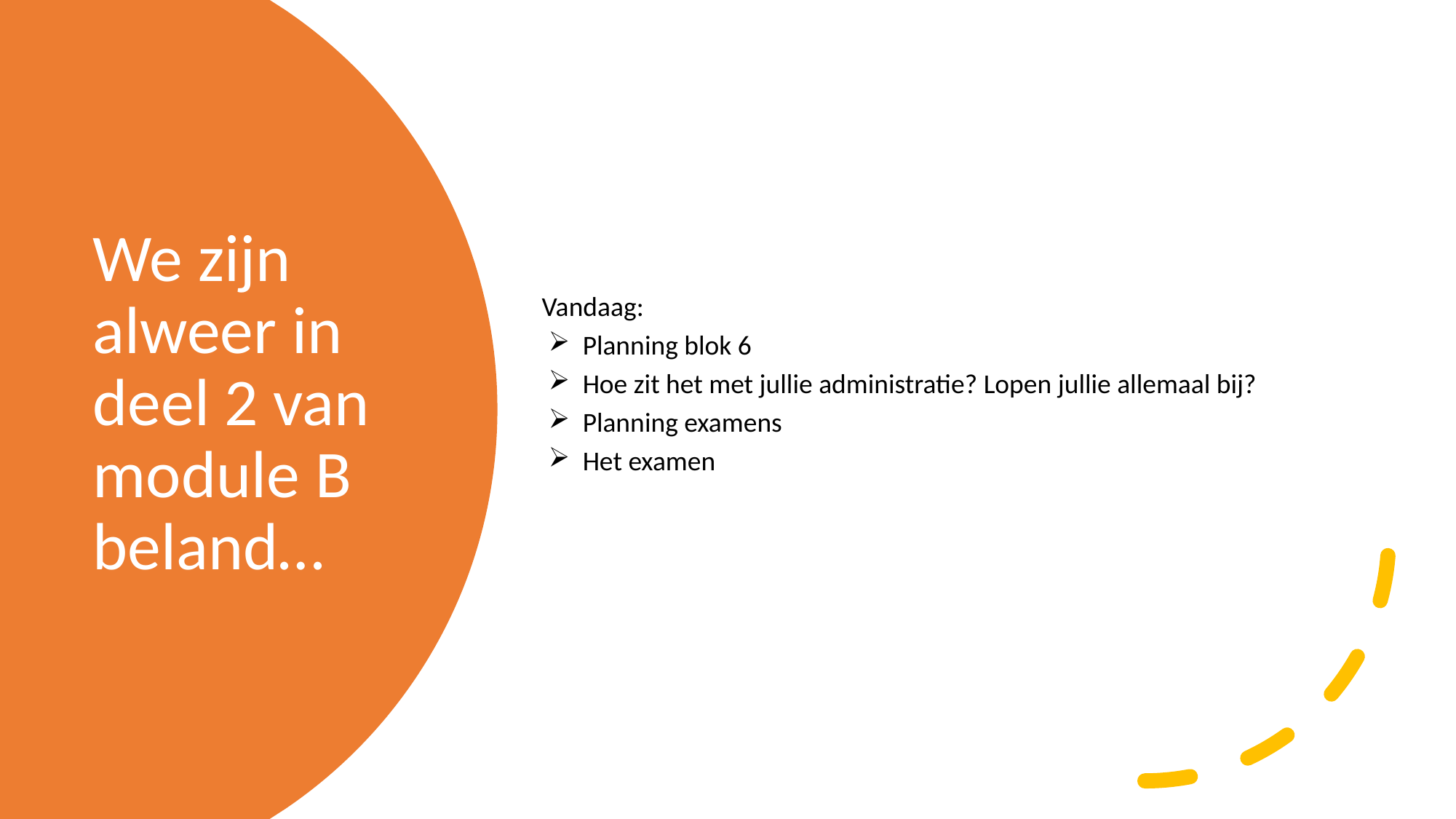

Vandaag:
Planning blok 6
Hoe zit het met jullie administratie? Lopen jullie allemaal bij?
Planning examens
Het examen

# We zijn alweer in deel 2 van module B beland…